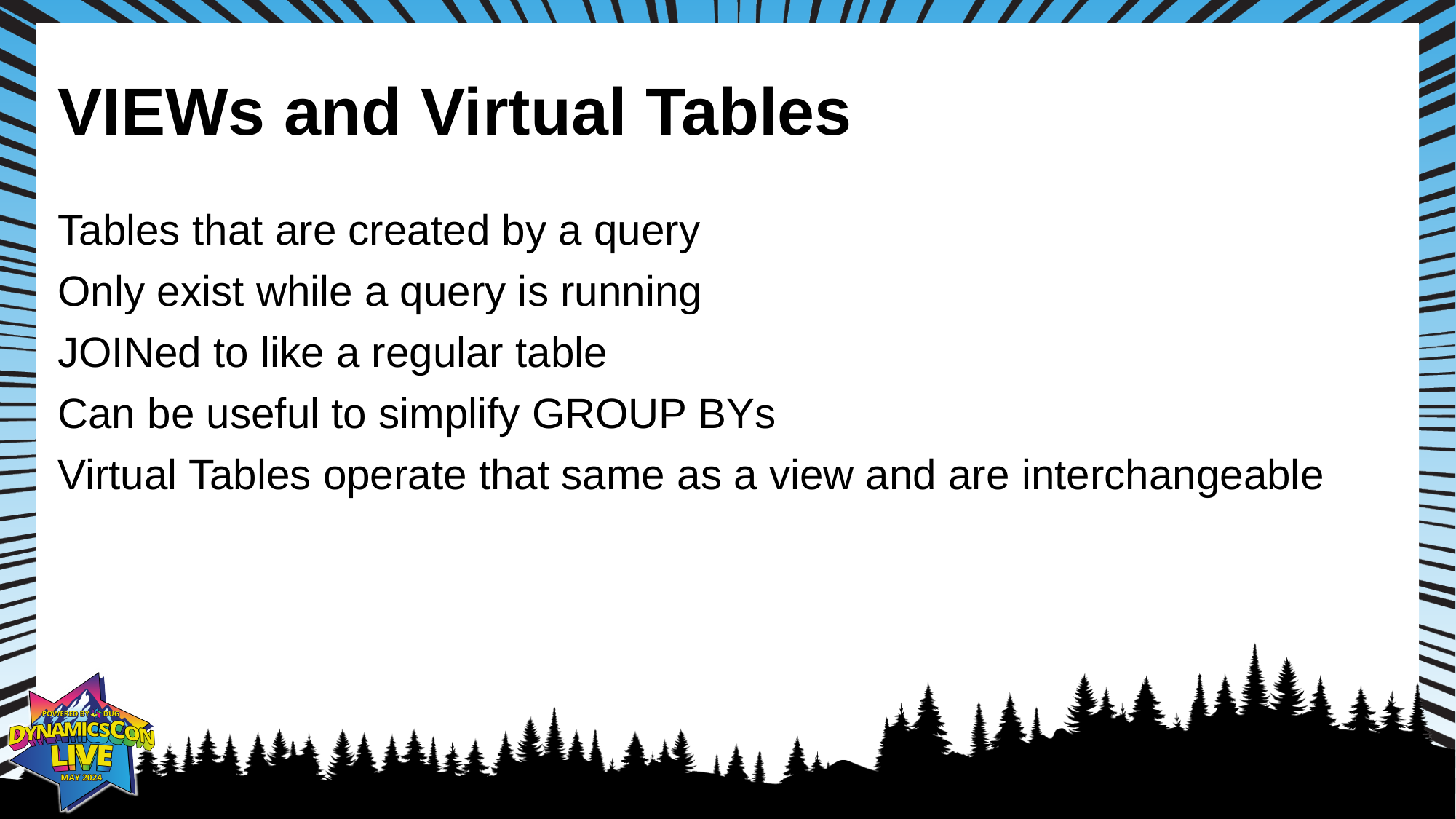

# VIEWs and Virtual Tables
Tables that are created by a query
Only exist while a query is running
JOINed to like a regular table
Can be useful to simplify GROUP BYs
Virtual Tables operate that same as a view and are interchangeable